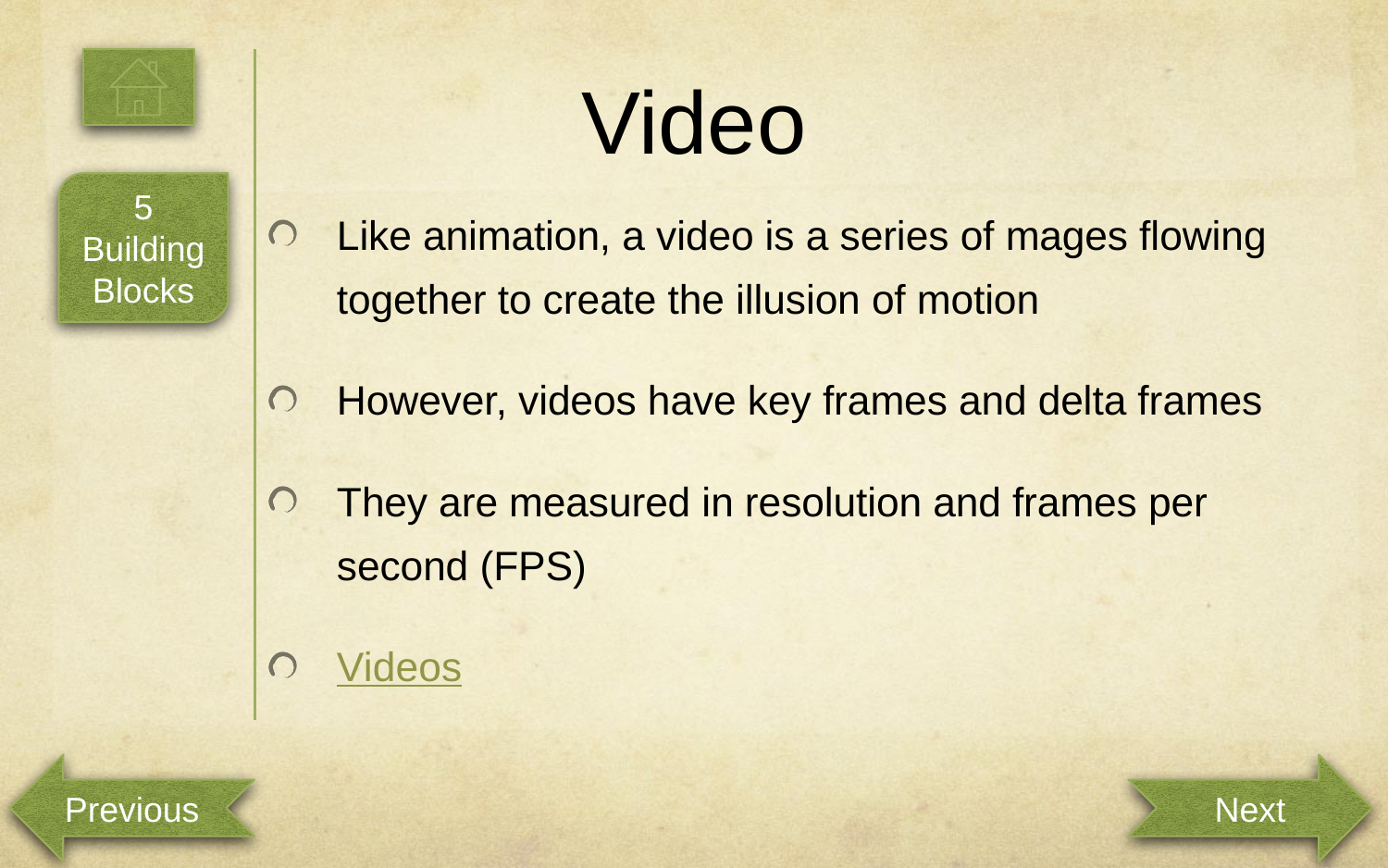

# Video
5 Building Blocks
Like animation, a video is a series of mages flowing together to create the illusion of motion
However, videos have key frames and delta frames
They are measured in resolution and frames per second (FPS)
Videos
Previous
Next